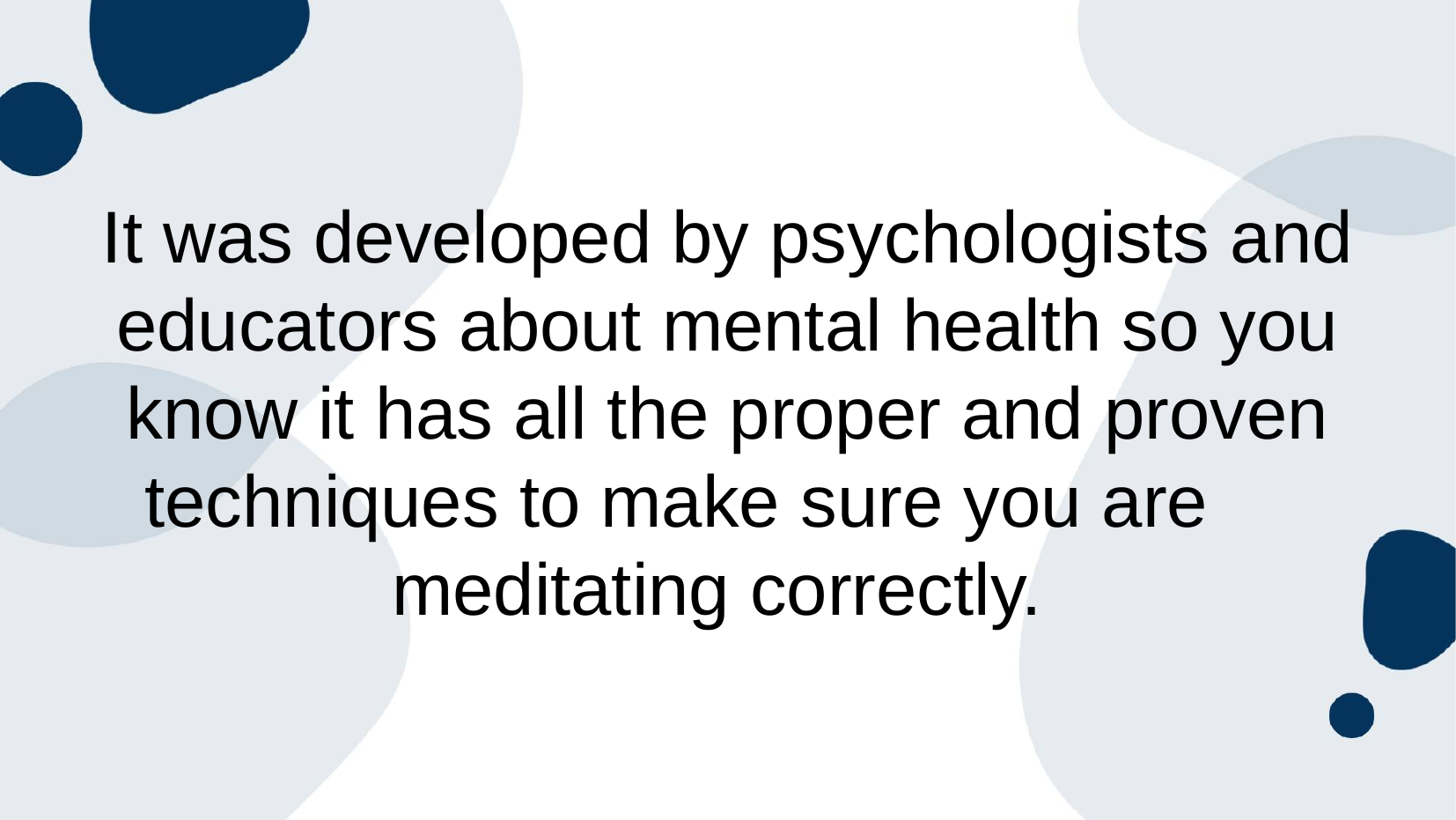

It was developed by psychologists and educators about mental health so you know it has all the proper and proven techniques to make sure you are      meditating correctly.